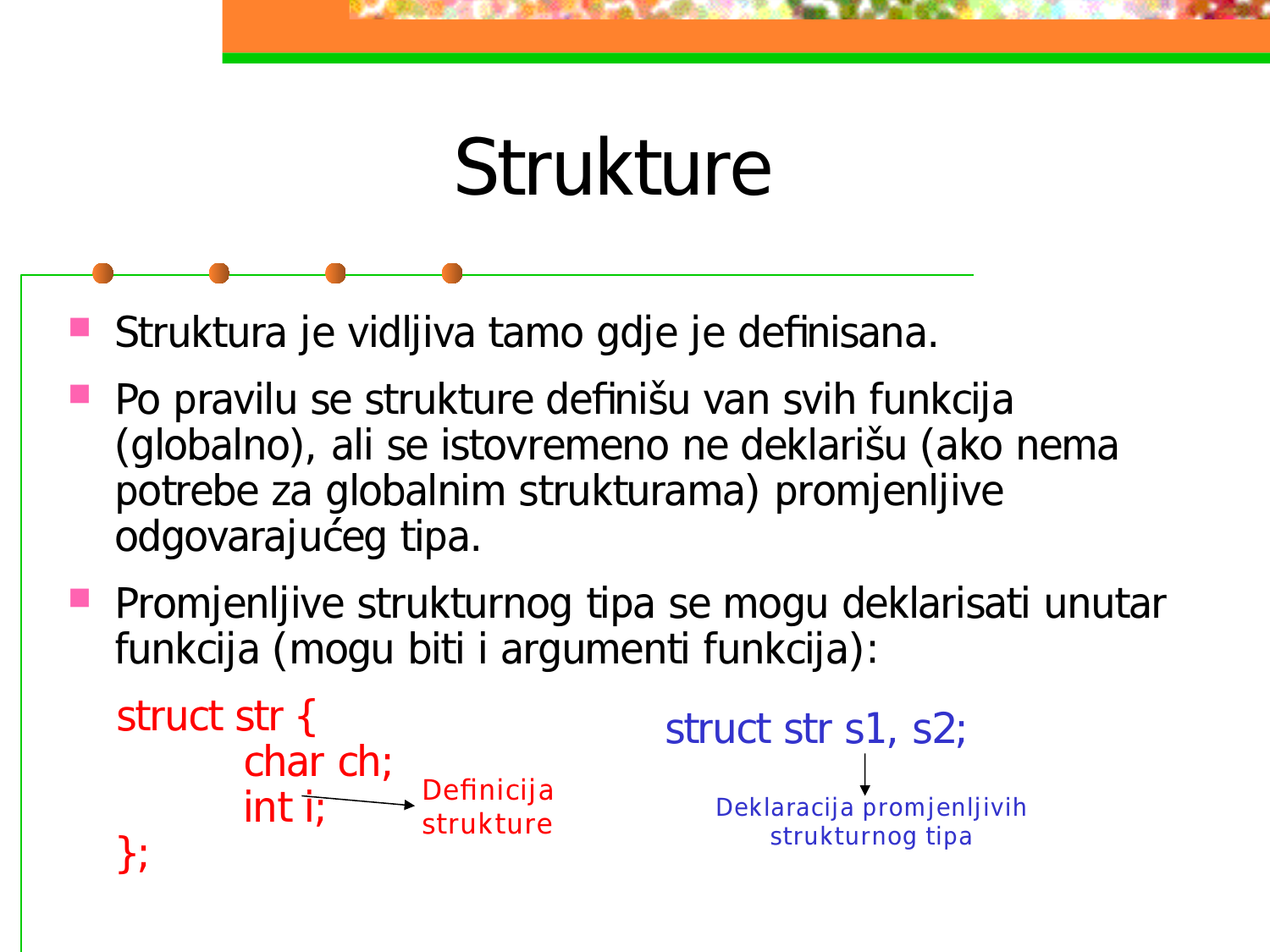

# Strukture
Struktura je vidljiva tamo gdje je definisana.
Po pravilu se strukture definišu van svih funkcija (globalno), ali se istovremeno ne deklarišu (ako nema potrebe za globalnim strukturama) promjenljive odgovarajućeg tipa.
Promjenljive strukturnog tipa se mogu deklarisati unutar funkcija (mogu biti i argumenti funkcija):
struct str {
	char ch;
	int i;
};

struct str s1, s2;

Definicija strukture
Deklaracija promjenljivih strukturnog tipa